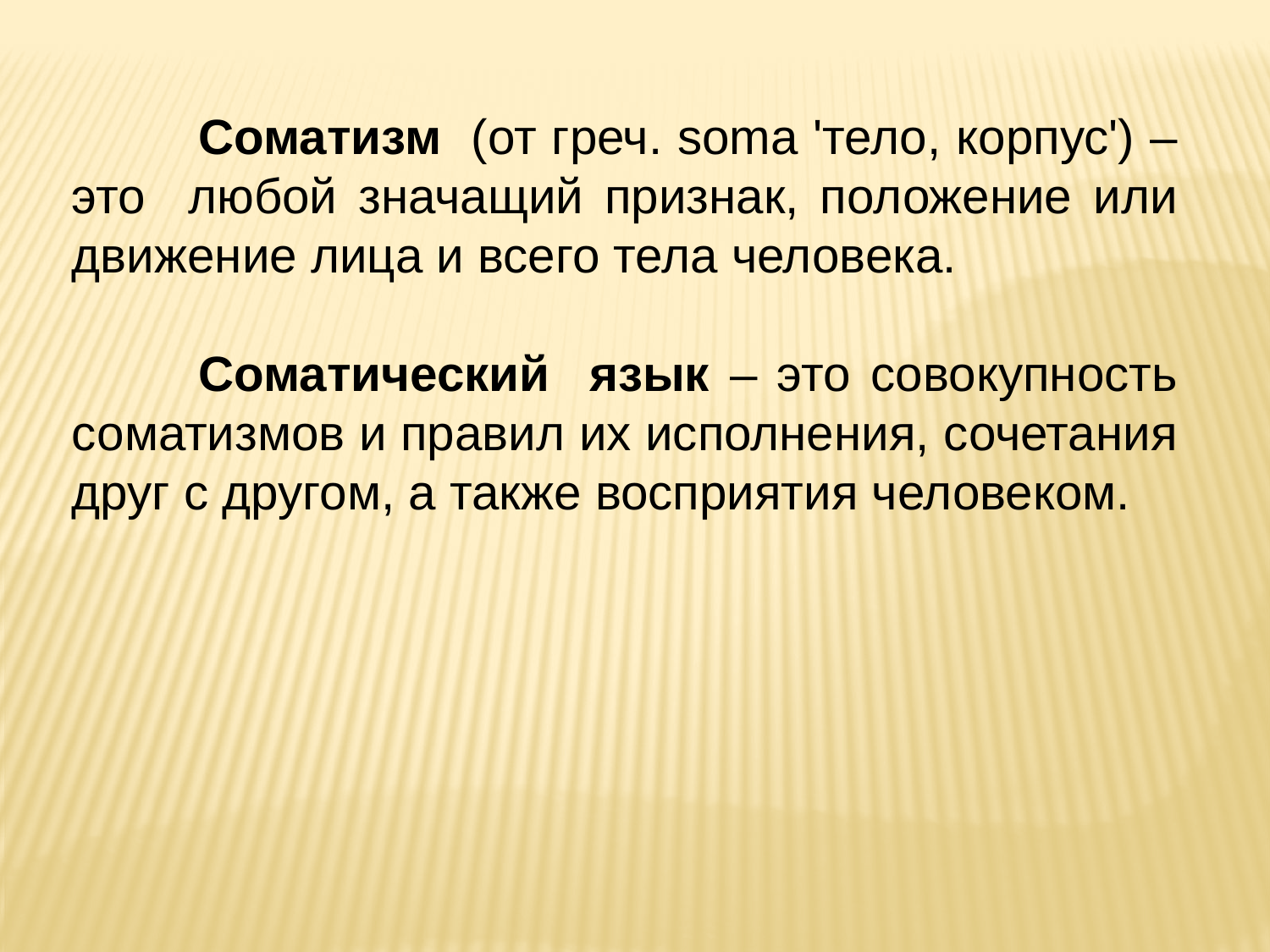

Соматизм  (от греч. soma 'тело, корпус') – это  любой значащий признак, положение или движение лица и всего тела человека.

	Соматический  язык – это совокупность соматизмов и правил их исполнения, сочетания друг с другом, а также восприятия человеком.